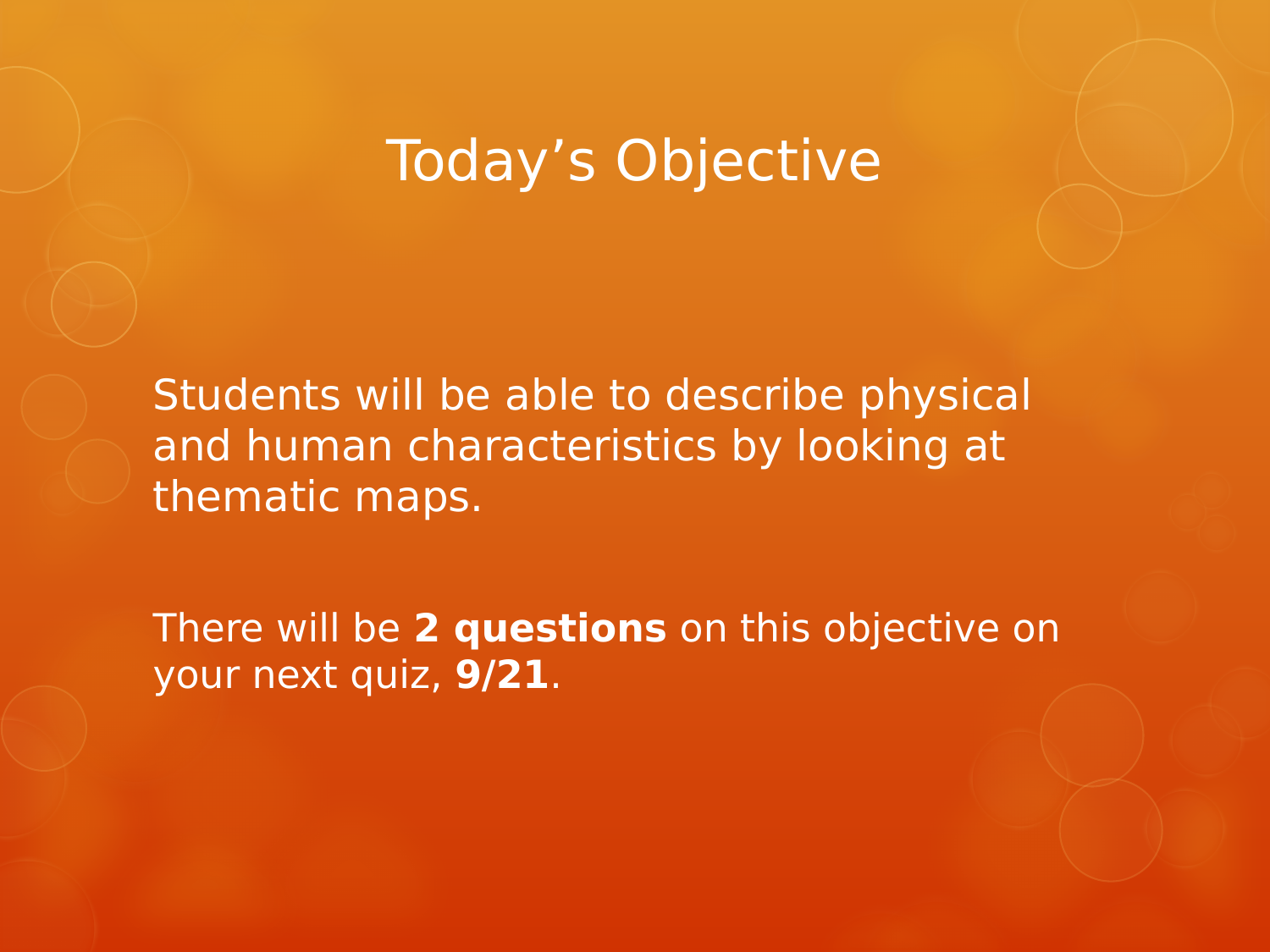

# Today’s Objective
Students will be able to describe physical and human characteristics by looking at thematic maps.

There will be 2 questions on this objective on your next quiz, 9/21.